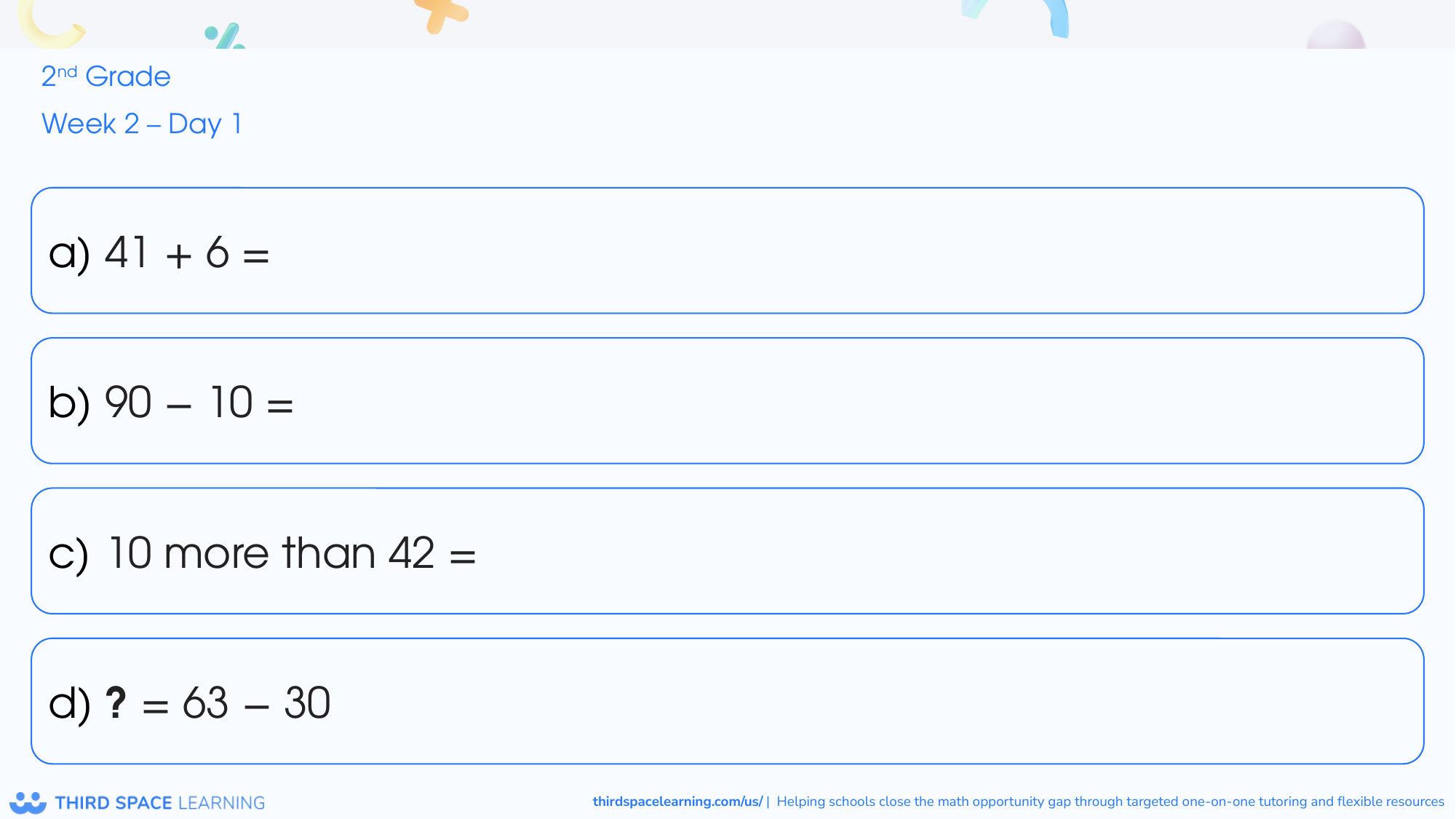

2nd Grade
Week 2 – Day 1
41 + 6 =
90 − 10 =
10 more than 42 =
? = 63 − 30